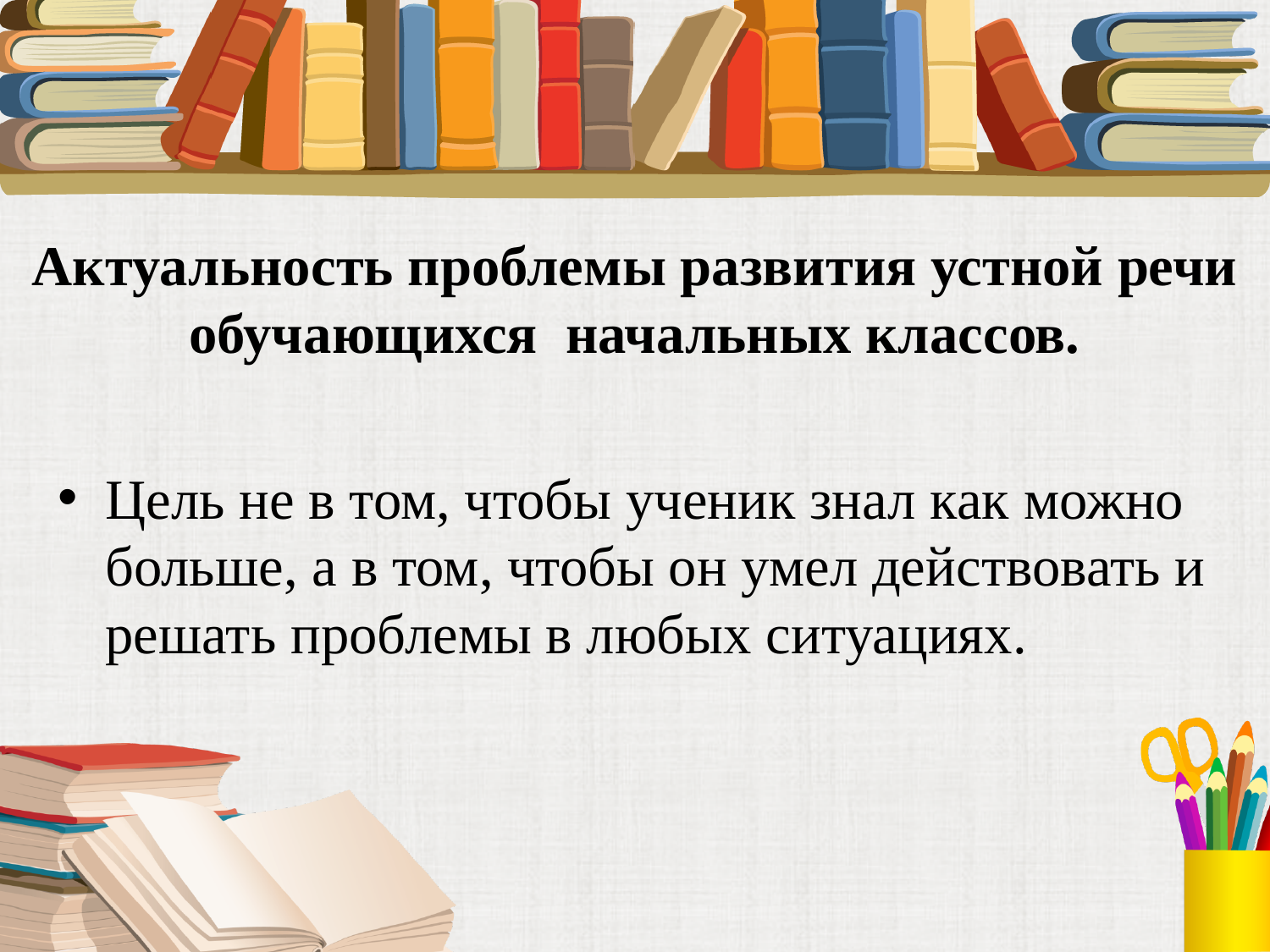

# Актуальность проблемы развития устной речи обучающихся  начальных классов.
Цель не в том, чтобы ученик знал как можно больше, а в том, чтобы он умел действовать и решать проблемы в любых ситуациях.